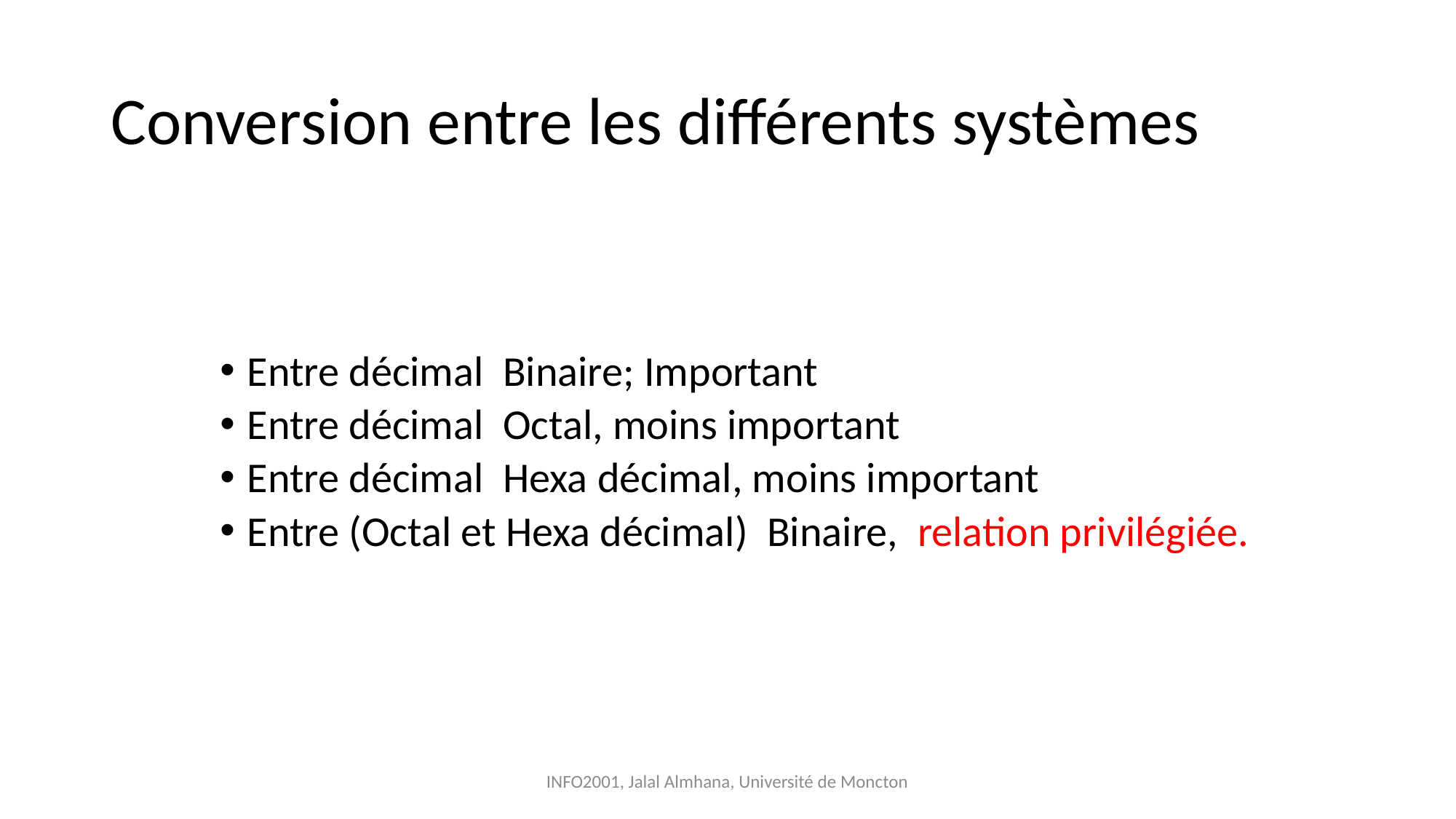

# Conversion entre les différents systèmes

Entre décimal  Binaire; Important
Entre décimal  Octal, moins important
Entre décimal  Hexa décimal, moins important
Entre (Octal et Hexa décimal)  Binaire,  relation privilégiée.

INFO2001, Jalal Almhana, Université de Moncton